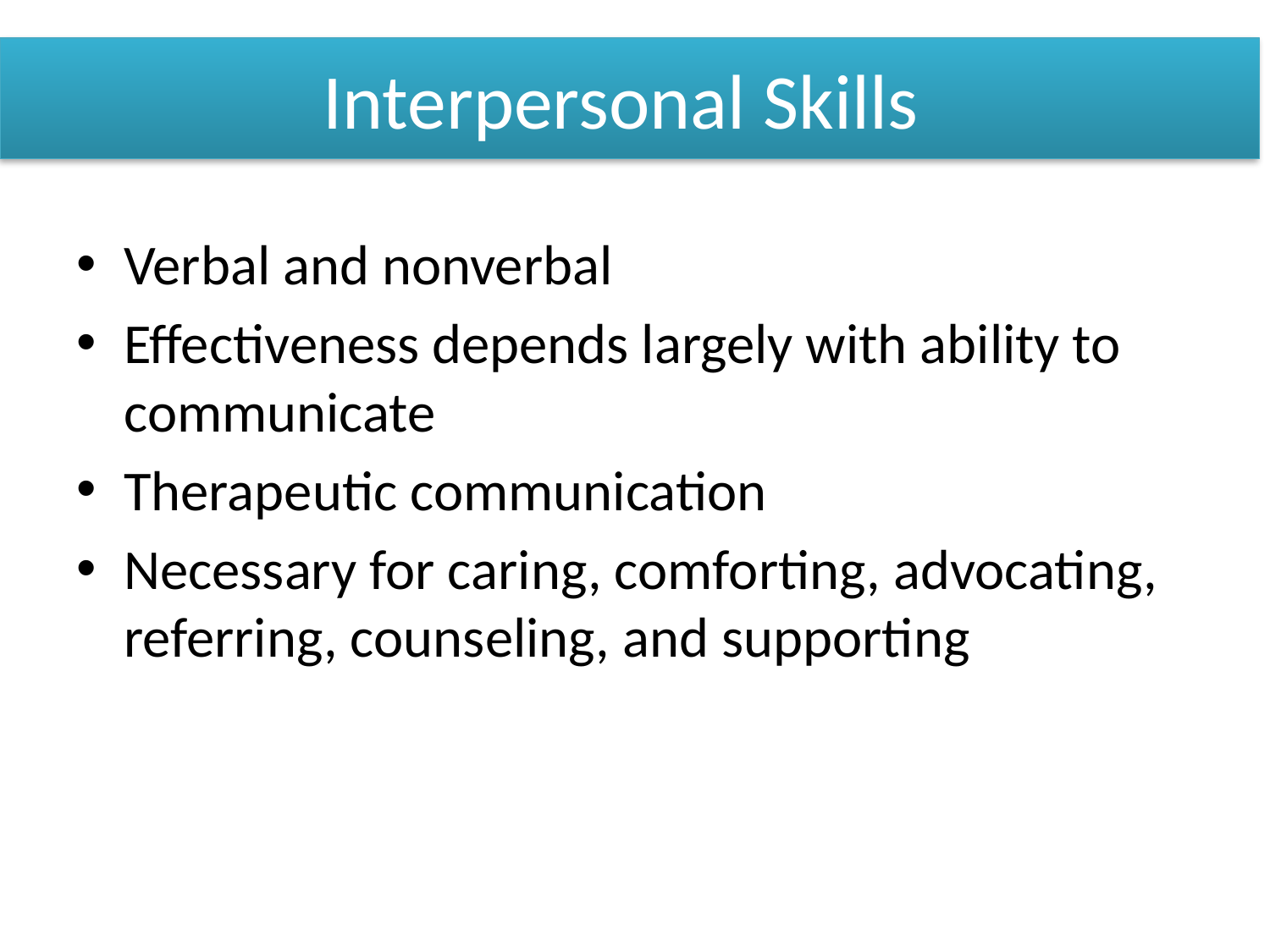

# Interpersonal Skills
Verbal and nonverbal
Effectiveness depends largely with ability to communicate
Therapeutic communication
Necessary for caring, comforting, advocating, referring, counseling, and supporting